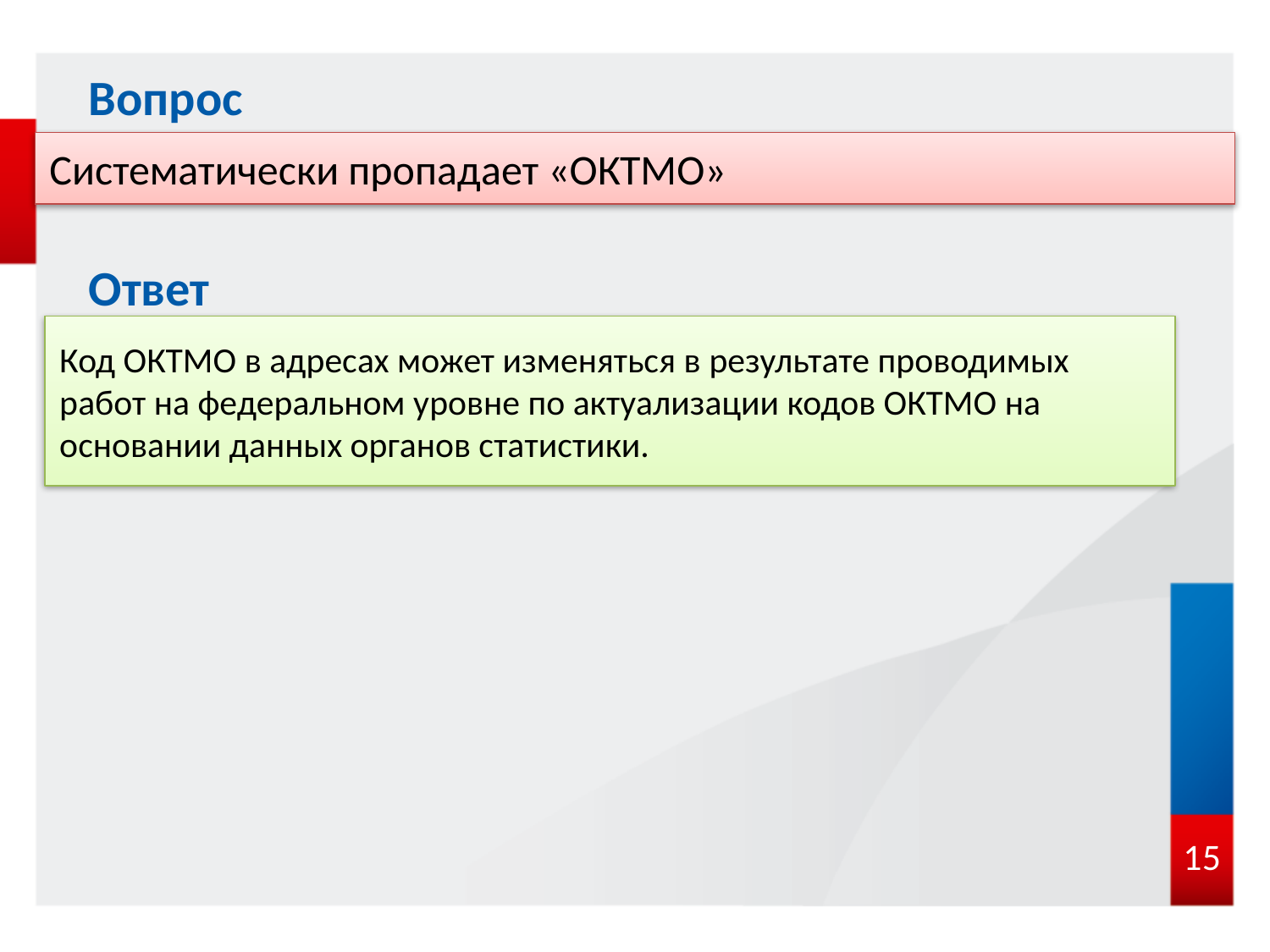

Вопрос
Систематически пропадает «ОКТМО»
Ответ
Код ОКТМО в адресах может изменяться в результате проводимых работ на федеральном уровне по актуализации кодов ОКТМО на основании данных органов статистики.
15